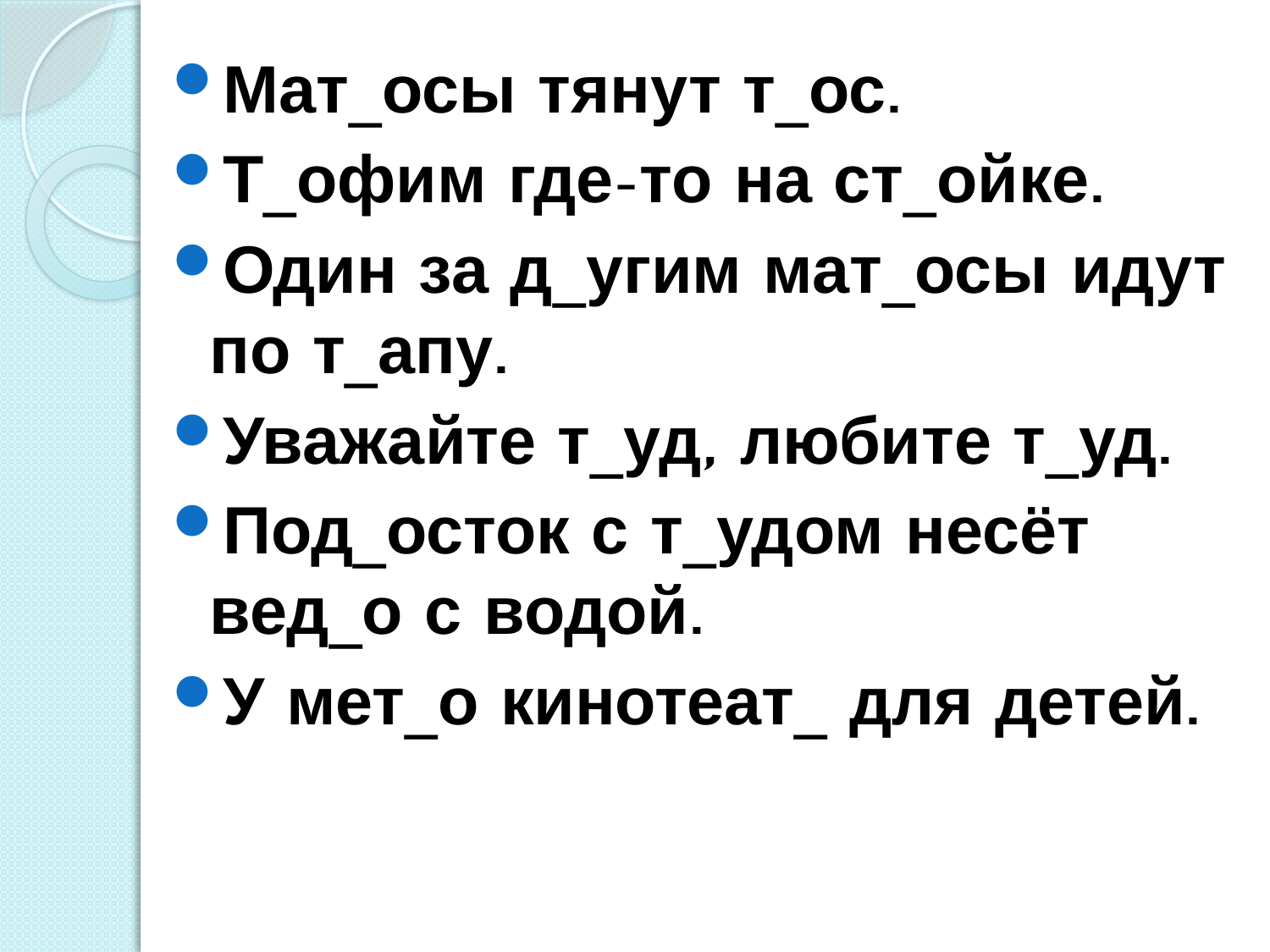

#
Мат_осы тянут т_ос.
Т_офим где-то на ст_ойке.
Один за д_угим мат_осы идут по т_апу.
Уважайте т_уд, любите т_уд.
Под_осток с т_удом несёт вед_о с водой.
У мет_о кинотеат_ для детей.